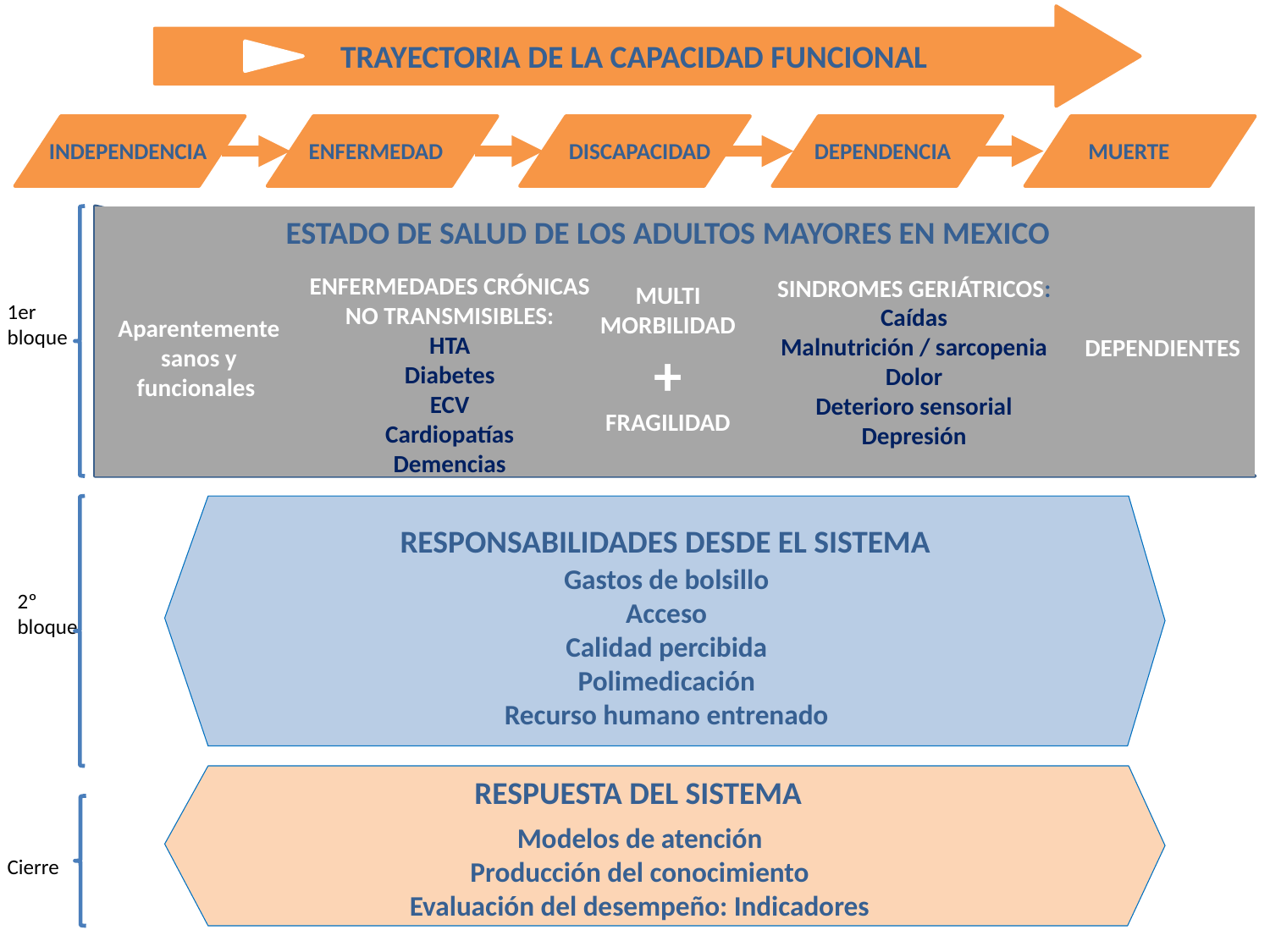

TRAYECTORIA DE LA CAPACIDAD FUNCIONAL

INDEPENDENCIA
ENFERMEDAD
DISCAPACIDAD
DEPENDENCIA
MUERTE

ESTADO DE SALUD DE LOS ADULTOS MAYORES EN MEXICO
SINDROMES GERIÁTRICOS:
Caídas
Malnutrición / sarcopenia
Dolor
Deterioro sensorial
Depresión
MULTI
MORBILIDAD
+
FRAGILIDAD
1er
bloque
Aparentemente sanos y funcionales
DEPENDIENTES

RESPONSABILIDADES DESDE EL SISTEMA
Gastos de bolsillo
Acceso
Calidad percibida
Polimedicación
Recurso humano entrenado
2º
bloque

RESPUESTA DEL SISTEMA

Modelos de atención
Producción del conocimiento
Evaluación del desempeño: Indicadores
Cierre

ENFERMEDADES CRÓNICAS NO TRANSMISIBLES:
HTA
Diabetes
ECV
Cardiopatías
Demencias